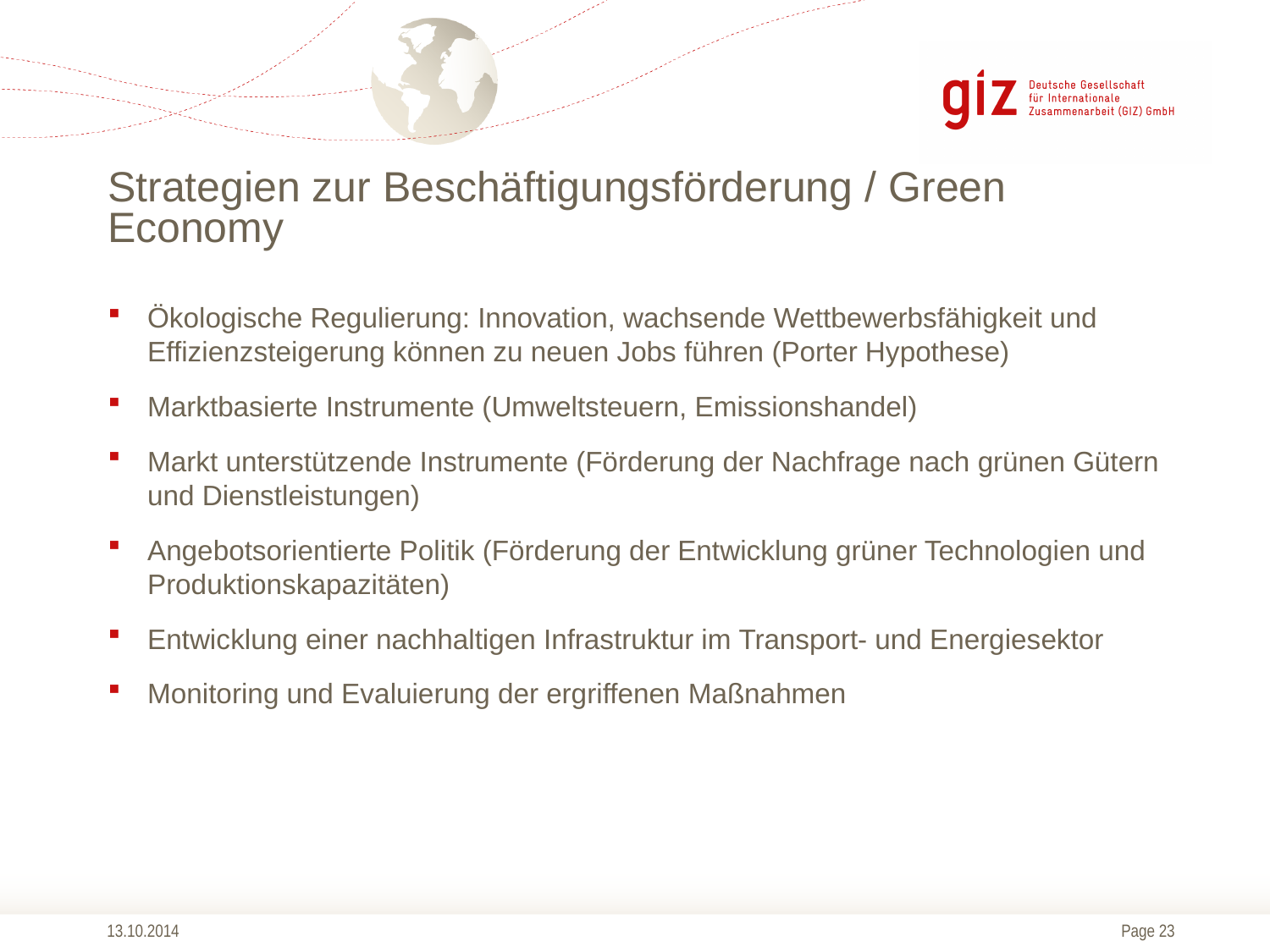

# Strategien zur Beschäftigungsförderung / Green Economy
Ökologische Regulierung: Innovation, wachsende Wettbewerbsfähigkeit und Effizienzsteigerung können zu neuen Jobs führen (Porter Hypothese)
Marktbasierte Instrumente (Umweltsteuern, Emissionshandel)
Markt unterstützende Instrumente (Förderung der Nachfrage nach grünen Gütern und Dienstleistungen)
Angebotsorientierte Politik (Förderung der Entwicklung grüner Technologien und Produktionskapazitäten)
Entwicklung einer nachhaltigen Infrastruktur im Transport- und Energiesektor
Monitoring und Evaluierung der ergriffenen Maßnahmen
13.10.2014